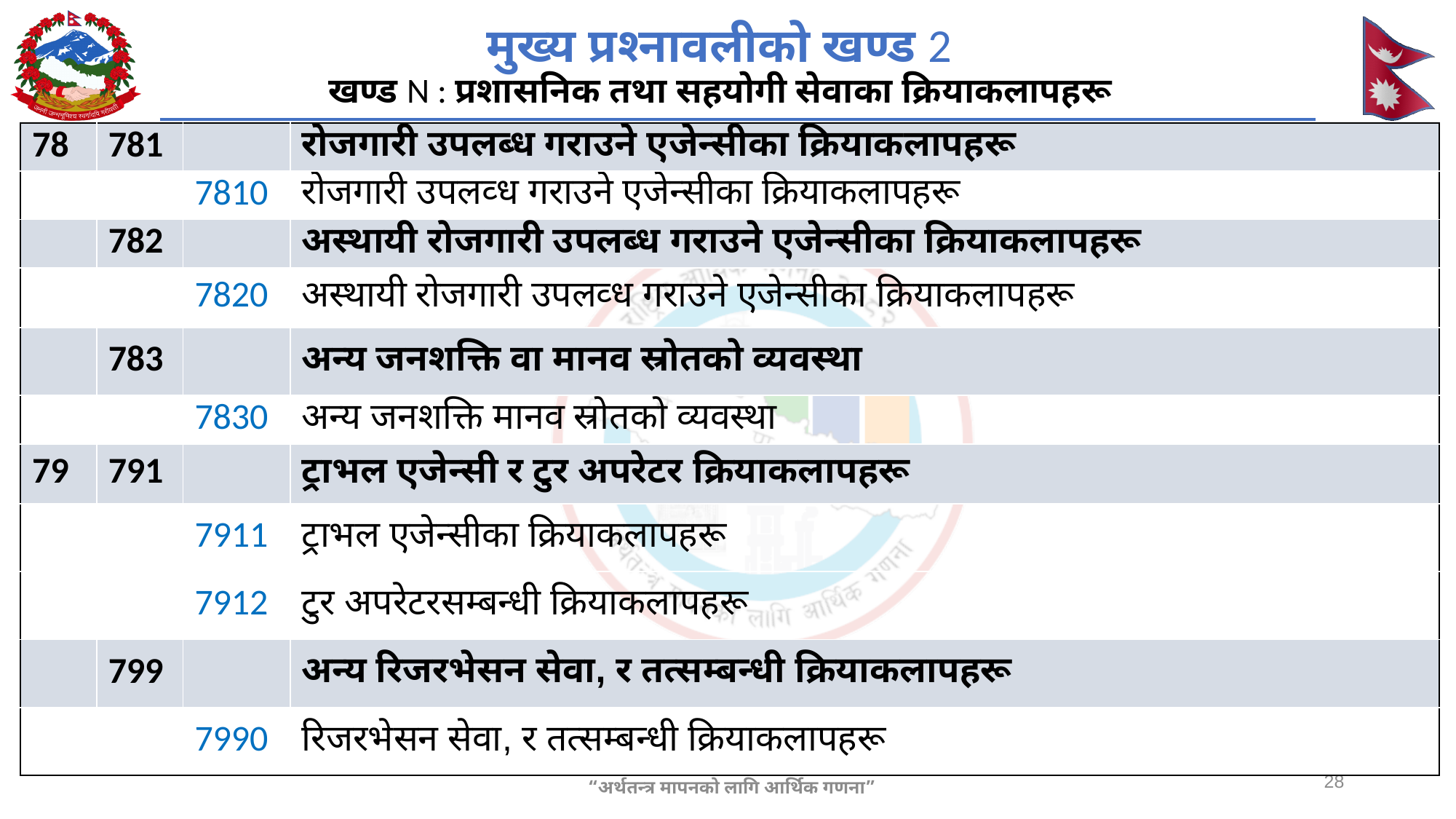

# मुख्य प्रश्नावलीको खण्ड 2 खण्ड N : प्रशासनिक तथा सहयोगी सेवाका क्रियाकलापहरू
| 78 | 781 |  | रोजगारी उपलब्ध गराउने एजेन्सीका क्रियाकलापहरू |
| --- | --- | --- | --- |
|  |  | 7810 | रोजगारी उपलव्ध गराउने एजेन्सीका क्रियाकलापहरू |
|  | 782 |  | अस्थायी रोजगारी उपलब्ध गराउने एजेन्सीका क्रियाकलापहरू |
|  |  | 7820 | अस्थायी रोजगारी उपलव्ध गराउने एजेन्सीका क्रियाकलापहरू |
|  | 783 |  | अन्य जनशक्ति वा मानव स्रोतको व्यवस्था |
|  |  | 7830 | अन्य जनशक्ति मानव स्रोतको व्यवस्था |
| 79 | 791 |  | ट्राभल एजेन्सी र टुर अपरेटर क्रियाकलापहरू |
|  |  | 7911 | ट्राभल एजेन्सीका क्रियाकलापहरू |
|  |  | 7912 | टुर अपरेटरसम्बन्धी क्रियाकलापहरू |
|  | 799 |  | अन्य रिजरभेसन सेवा, र तत्सम्बन्धी क्रियाकलापहरू |
|  |  | 7990 | रिजरभेसन सेवा, र तत्सम्बन्धी क्रियाकलापहरू |
28
“अर्थतन्त्र मापनको लागि आर्थिक गणना”